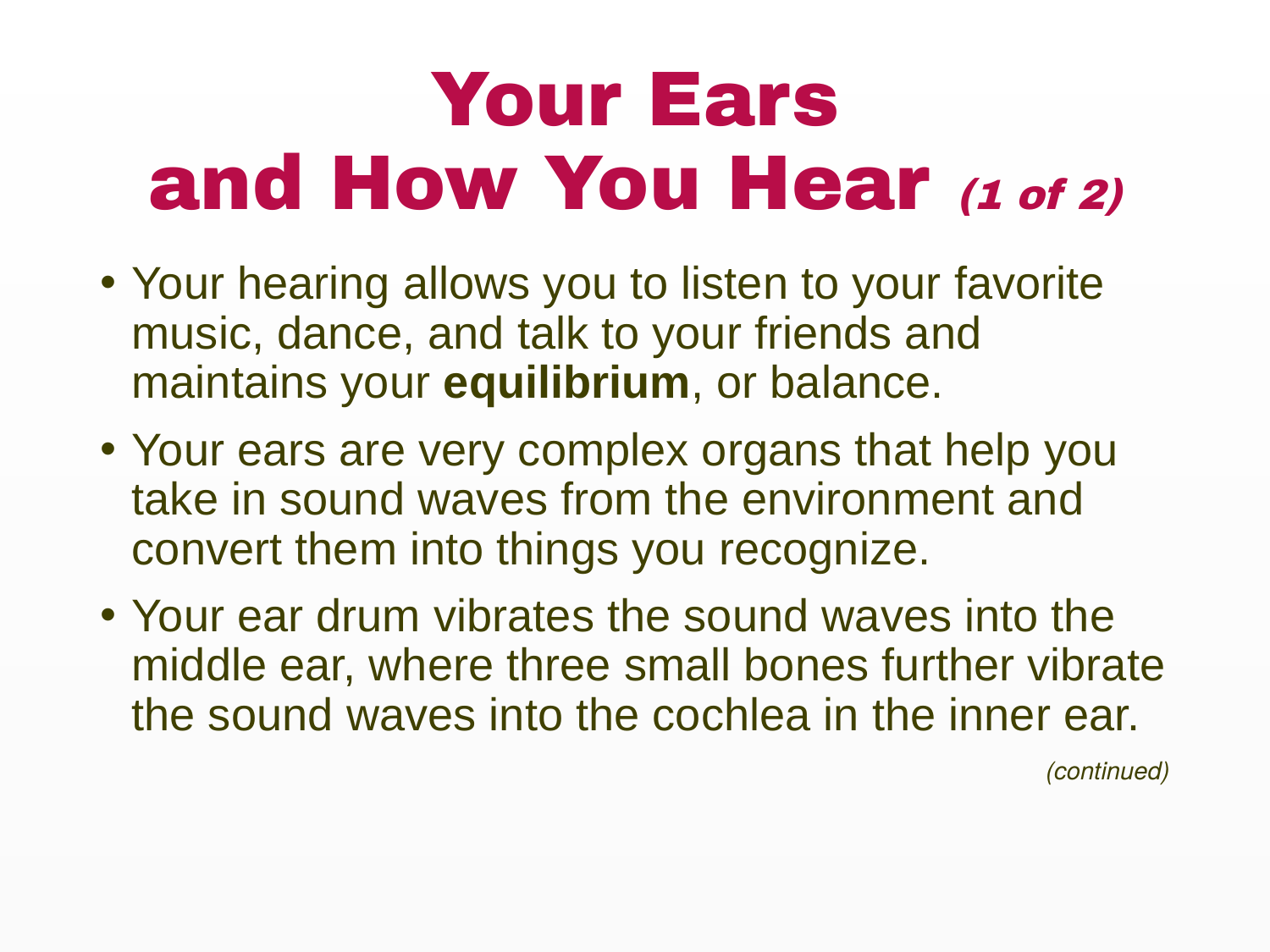

# Your Ears and How You Hear (1 of 2)
Your hearing allows you to listen to your favorite music, dance, and talk to your friends and maintains your equilibrium, or balance.
Your ears are very complex organs that help you take in sound waves from the environment and convert them into things you recognize.
Your ear drum vibrates the sound waves into the middle ear, where three small bones further vibrate the sound waves into the cochlea in the inner ear.
(continued)